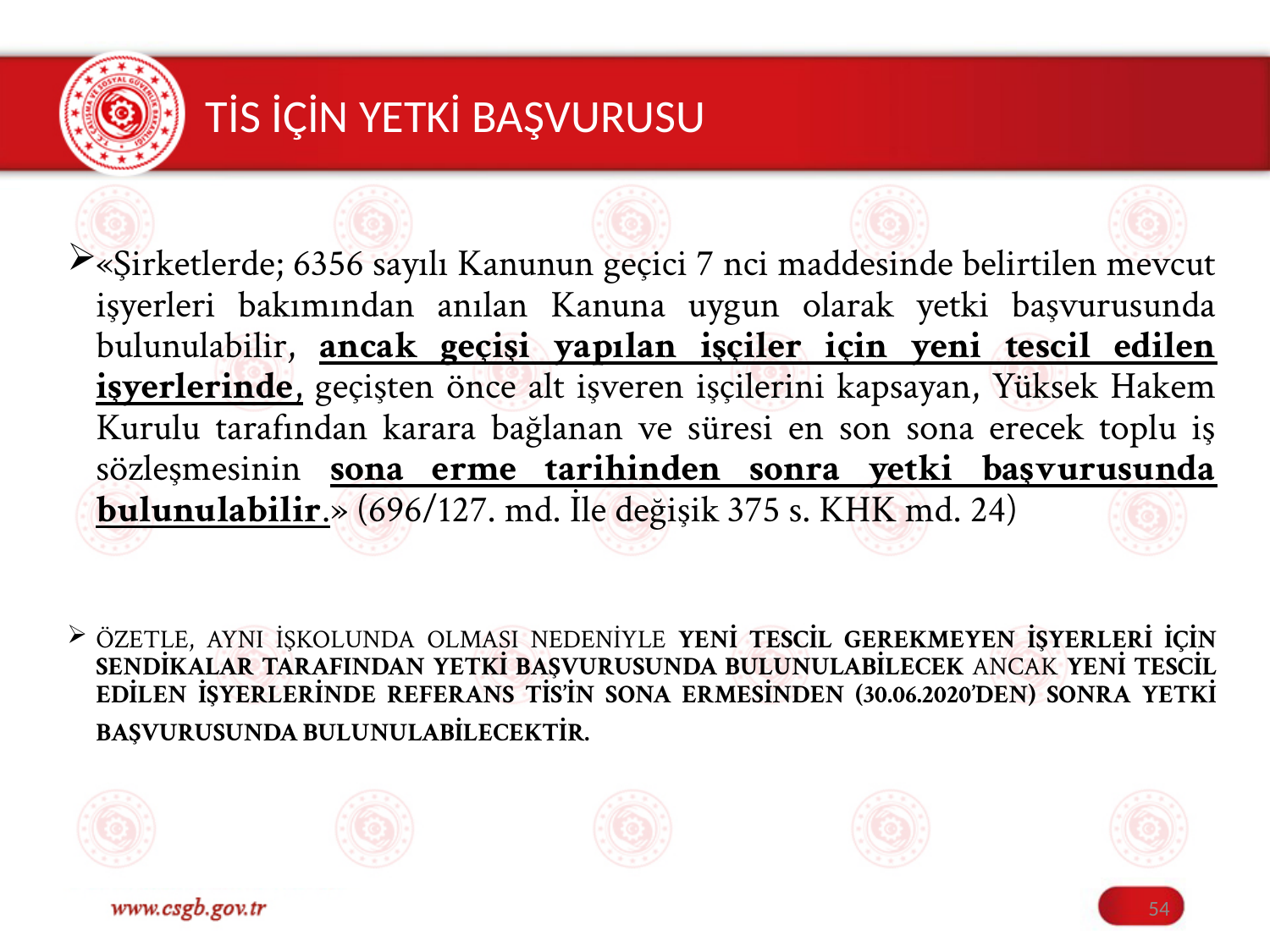

# TİS İÇİN YETKİ BAŞVURUSU
«Şirketlerde; 6356 sayılı Kanunun geçici 7 nci maddesinde belirtilen mevcut işyerleri bakımından anılan Kanuna uygun olarak yetki başvurusunda bulunulabilir, ancak geçişi yapılan işçiler için yeni tescil edilen işyerlerinde, geçişten önce alt işveren işçilerini kapsayan, Yüksek Hakem Kurulu tarafından karara bağlanan ve süresi en son sona erecek toplu iş sözleşmesinin sona erme tarihinden sonra yetki başvurusunda bulunulabilir.» (696/127. md. İle değişik 375 s. KHK md. 24)

ÖZETLE, AYNI İŞKOLUNDA OLMASI NEDENİYLE YENİ TESCİL GEREKMEYEN İŞYERLERİ İÇİN SENDİKALAR TARAFINDAN YETKİ BAŞVURUSUNDA BULUNULABİLECEK ANCAK YENİ TESCİL EDİLEN İŞYERLERİNDE REFERANS TİS’İN SONA ERMESİNDEN (30.06.2020’DEN) SONRA YETKİ BAŞVURUSUNDA BULUNULABİLECEKTİR.

54